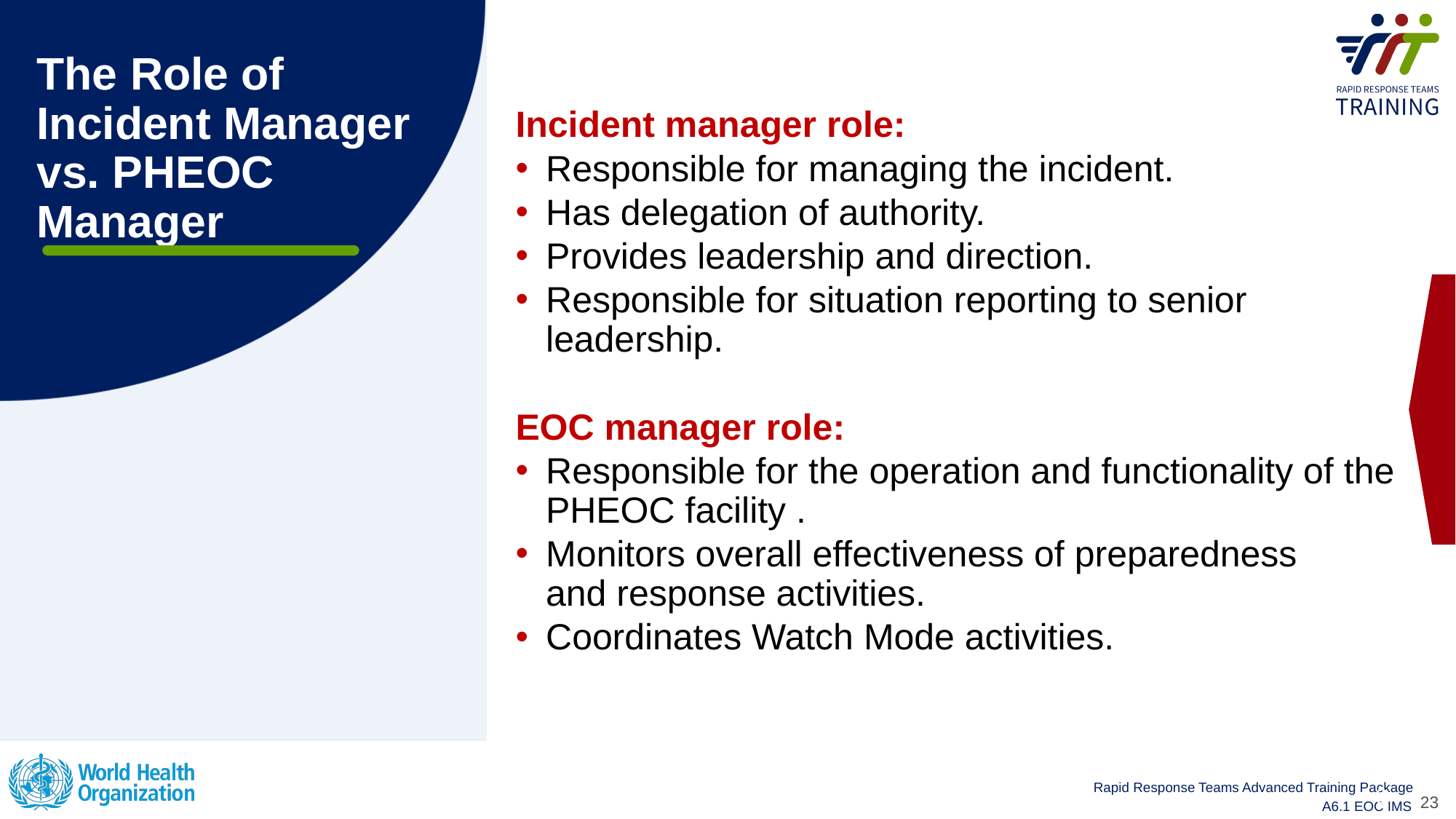

# The Role of Incident Manager vs. PHEOC Manager
Incident manager role:
Responsible for managing the incident.
Has delegation of authority.
Provides leadership and direction.
Responsible for situation reporting to senior leadership.

EOC manager role:
Responsible for the operation and functionality of the PHEOC facility .
Monitors overall effectiveness of preparedness and response activities.
Coordinates Watch Mode activities.

23